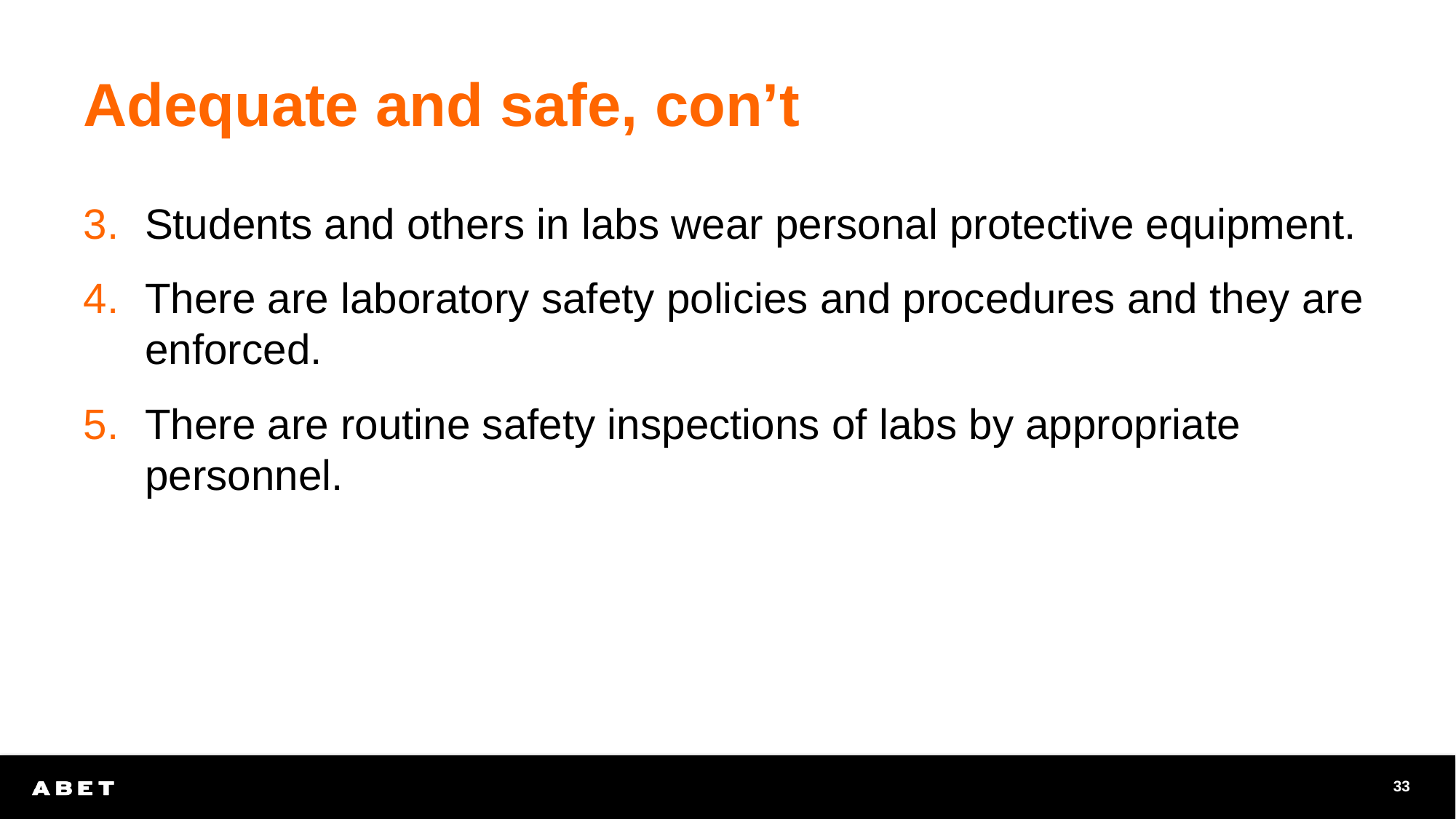

# Adequate and safe, con’t
Students and others in labs wear personal protective equipment.
There are laboratory safety policies and procedures and they are enforced.
There are routine safety inspections of labs by appropriate personnel.